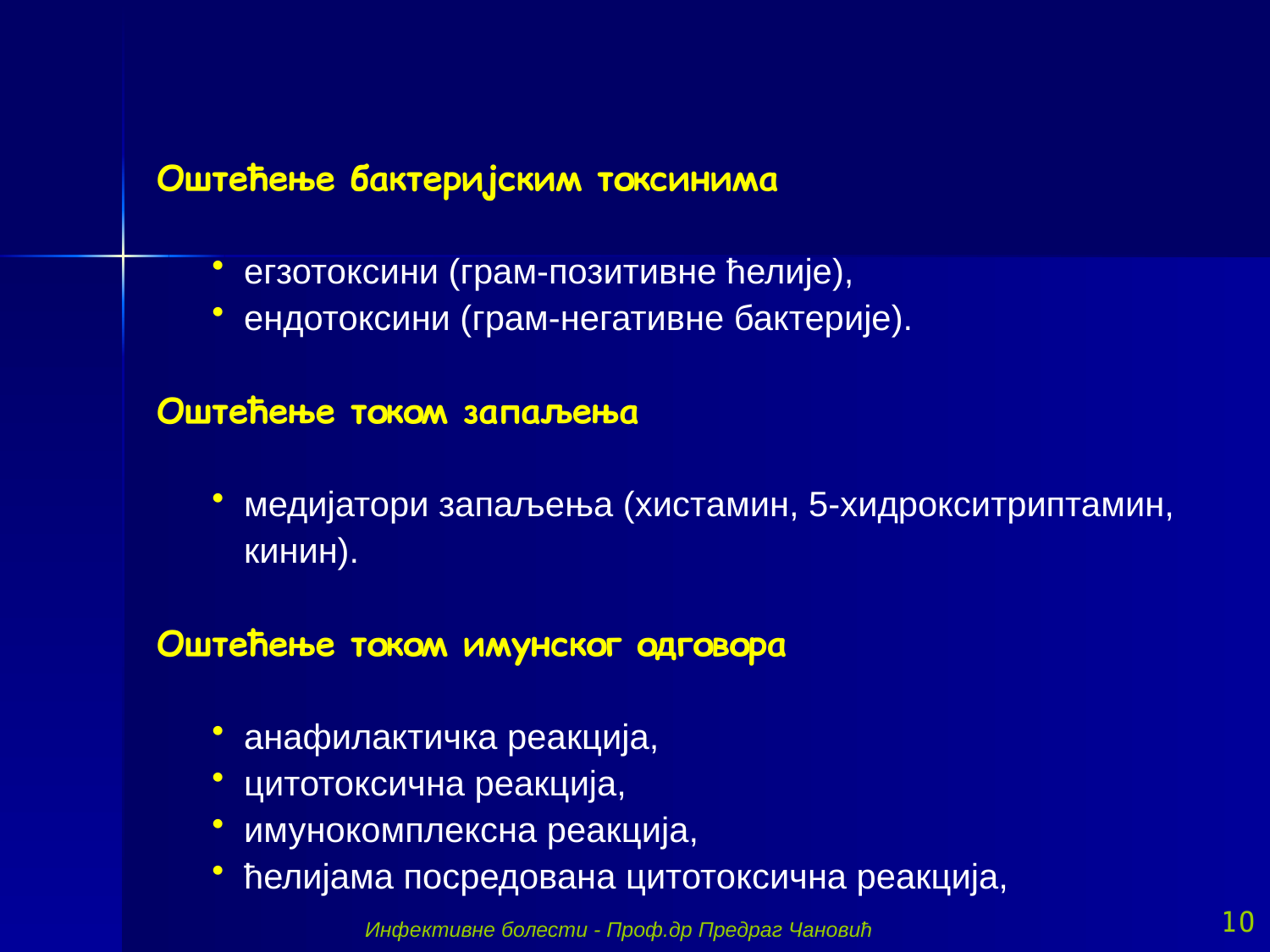

Оштећење бактеријским токсинима

егзотоксини (грам-позитивне ћелије),
ендотоксини (грам-негативне бактерије).

Оштећење током запаљења

медијатори запаљења (хистамин, 5-хидрокситриптамин, кинин).

Оштећење током имунског одговора

анафилактичка реакција,
цитотоксична реакција,
имунокомплексна реакција,
ћелијама посредована цитотоксична реакција,
10
Инфективне болести - Проф.др Предраг Чановић